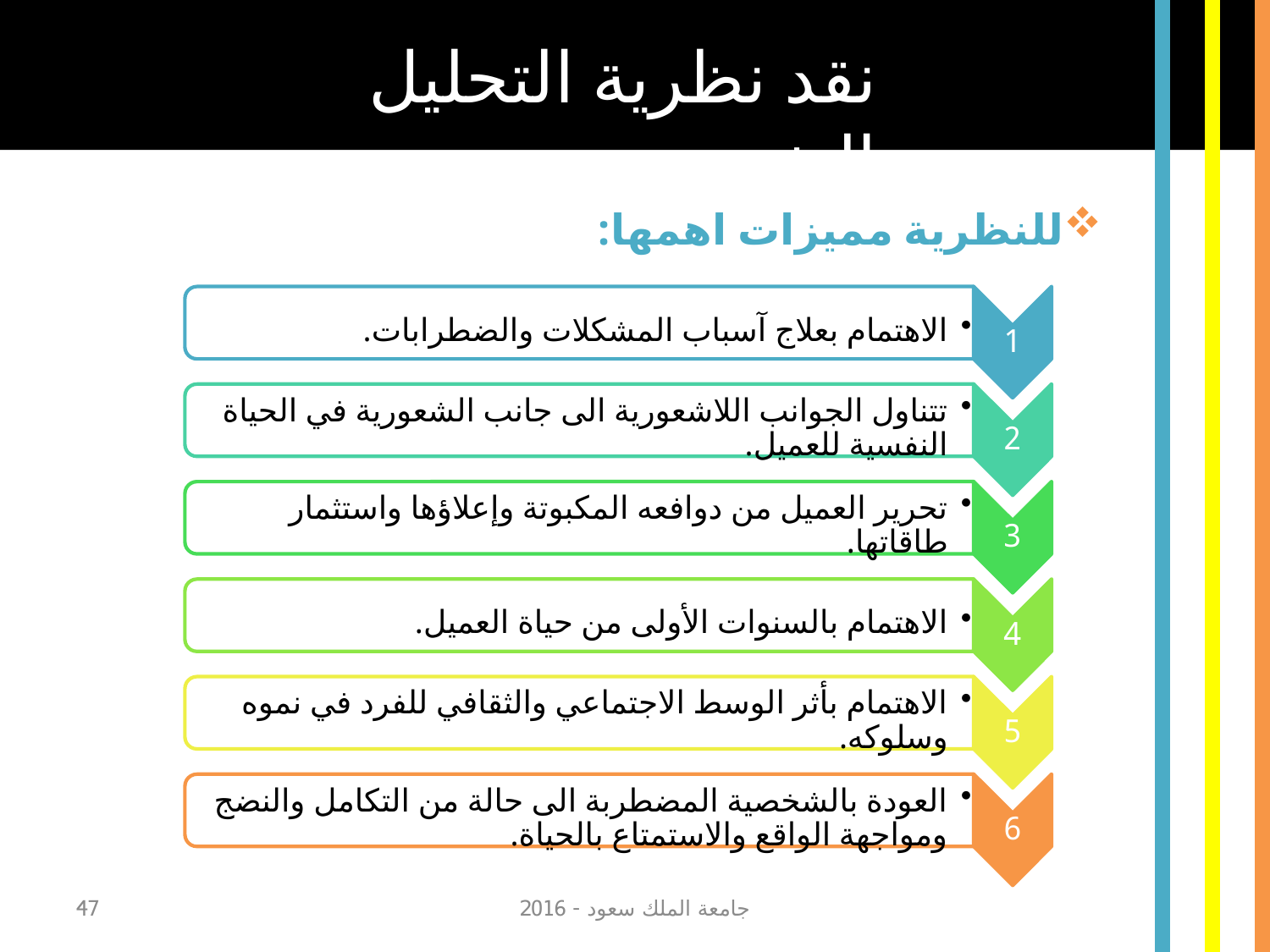

نقد نظرية التحليل النفسي
للنظرية مميزات اهمها:
1
الاهتمام بعلاج آسباب المشكلات والضطرابات.
2
تتناول الجوانب اللاشعورية الى جانب الشعورية في الحياة النفسية للعميل.
3
تحرير العميل من دوافعه المكبوتة وإعلاؤها واستثمار طاقاتها.
4
الاهتمام بالسنوات الأولى من حياة العميل.
5
الاهتمام بأثر الوسط الاجتماعي والثقافي للفرد في نموه وسلوكه.
6
العودة بالشخصية المضطربة الى حالة من التكامل والنضج ومواجهة الواقع والاستمتاع بالحياة.
47
جامعة الملك سعود - 2016